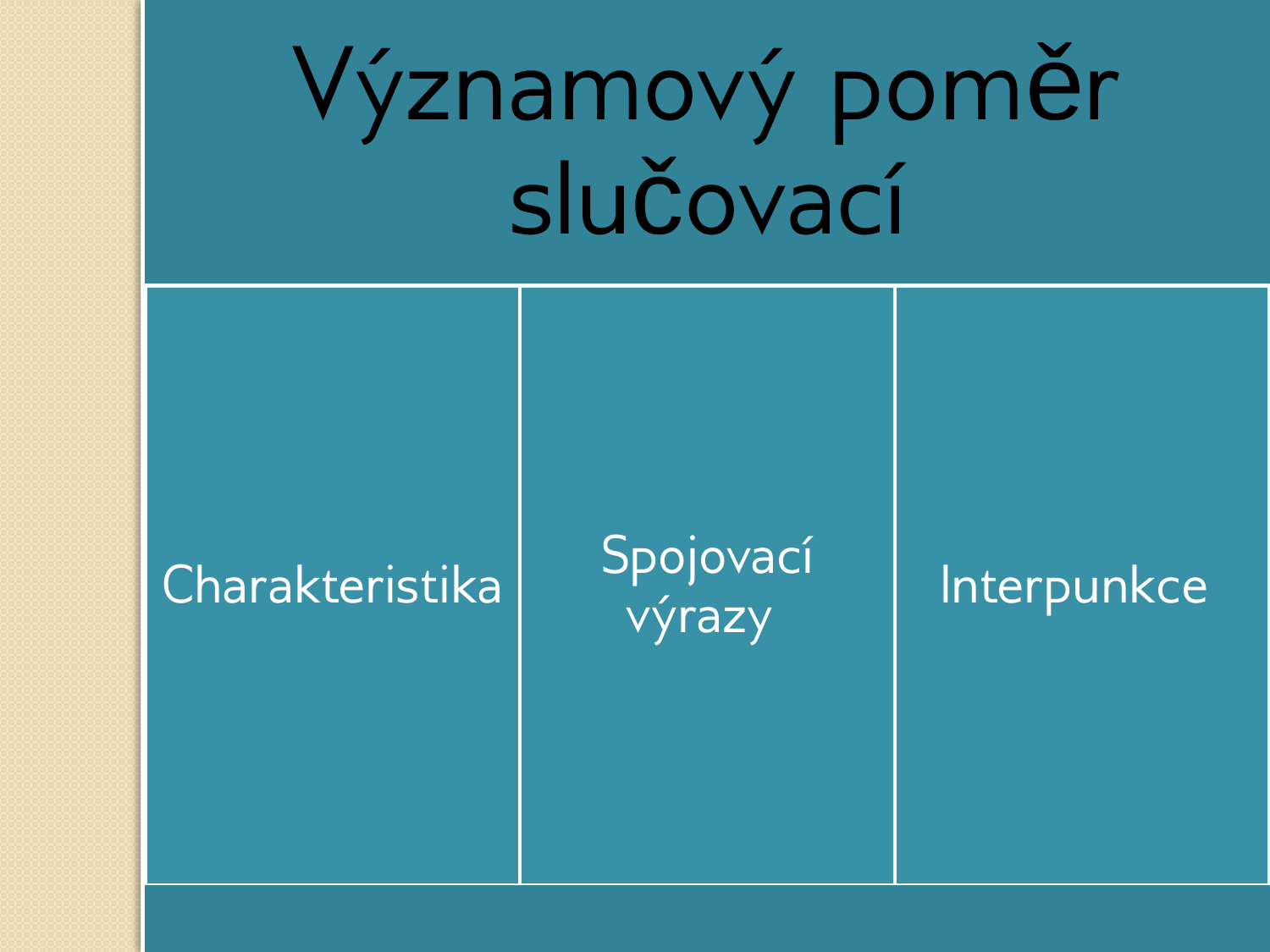

Významový poměr slučovací
Charakteristika
Spojovací výrazy
Interpunkce